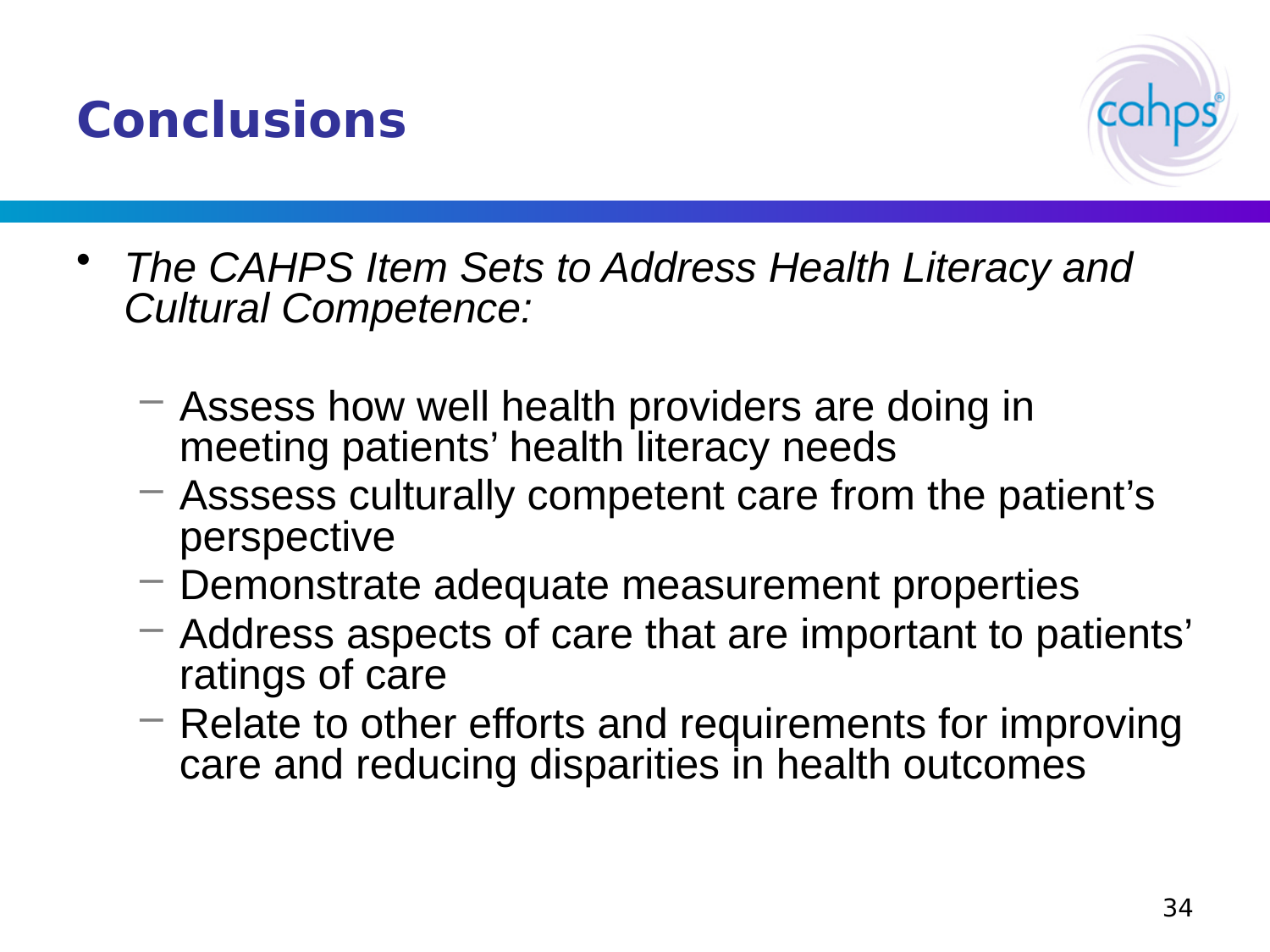

# Conclusions
The CAHPS Item Sets to Address Health Literacy and Cultural Competence:

Assess how well health providers are doing in meeting patients’ health literacy needs
Asssess culturally competent care from the patient’s perspective
Demonstrate adequate measurement properties
Address aspects of care that are important to patients’ ratings of care
Relate to other efforts and requirements for improving care and reducing disparities in health outcomes

34